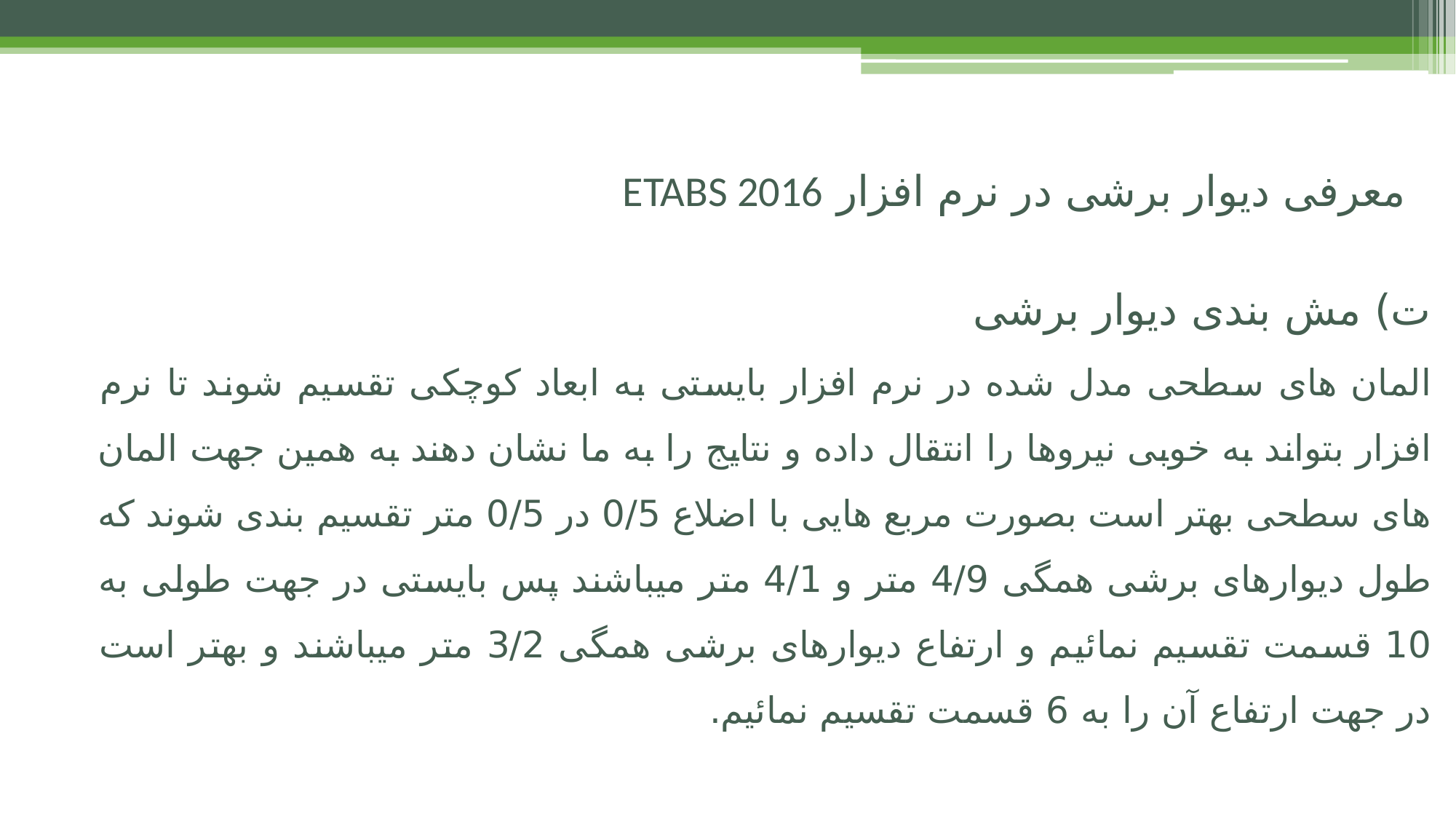

# معرفی دیوار برشی در نرم افزار ETABS 2016
ت) مش بندی دیوار برشی
المان های سطحی مدل شده در نرم افزار بایستی به ابعاد کوچکی تقسیم شوند تا نرم افزار بتواند به خوبی نیروها را انتقال داده و نتایج را به ما نشان دهند به همین جهت المان های سطحی بهتر است بصورت مربع هایی با اضلاع 0/5 در 0/5 متر تقسیم بندی شوند که طول دیوارهای برشی همگی 4/9 متر و 4/1 متر می­باشند پس بایستی در جهت طولی به 10 قسمت تقسیم نمائیم و ارتفاع دیوارهای برشی همگی 3/2 متر می­باشند و بهتر است در جهت ارتفاع آن را به 6 قسمت تقسیم نمائیم.